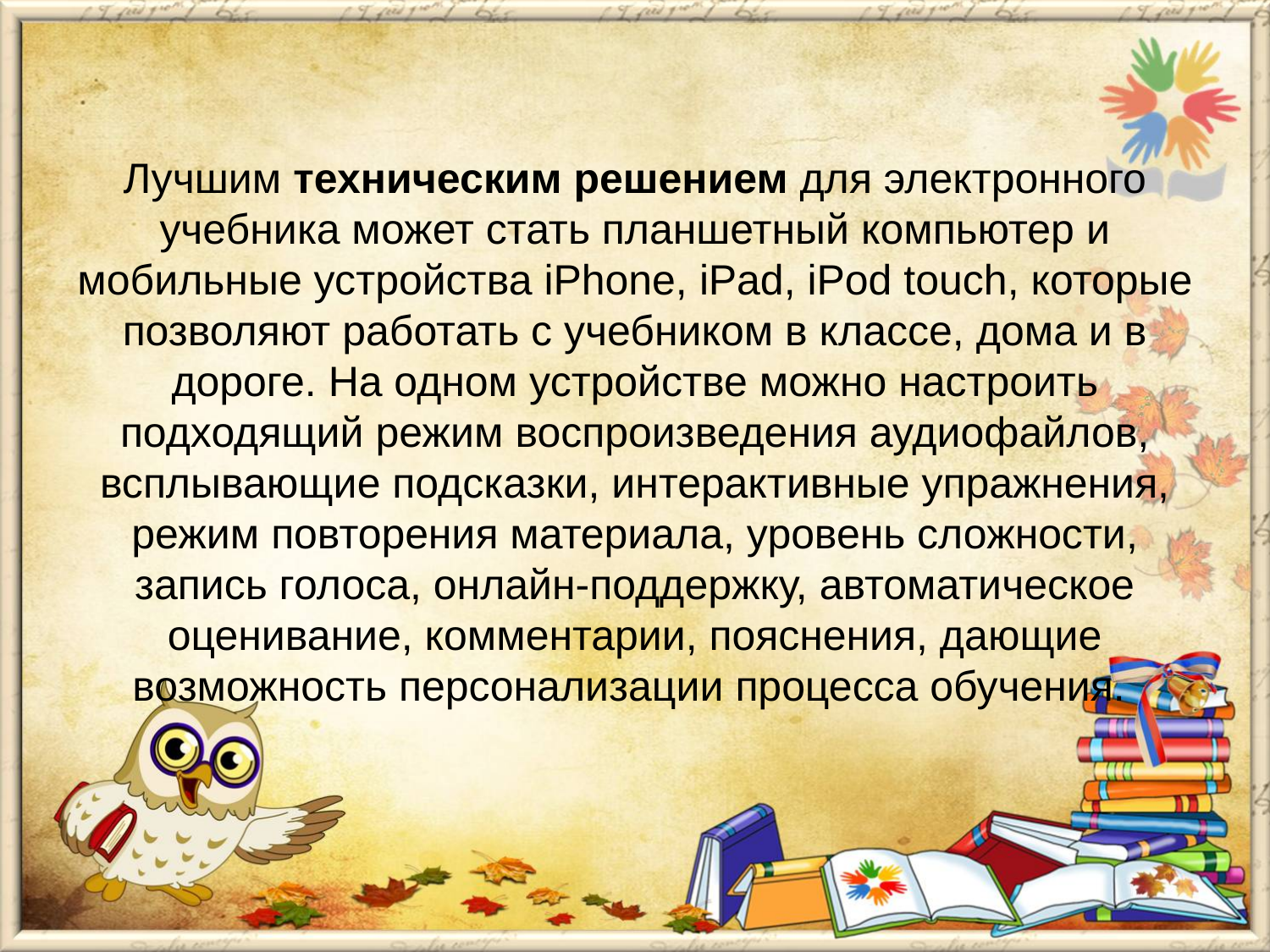

# Лучшим техническим решением для электронного учебника может стать планшетный компьютер и мобильные устройства iPhone, iPad, iPod touch, которые позволяют работать с учебником в классе, дома и в дороге. На одном устройстве можно настроить подходящий режим воспроизведения аудиофайлов, всплывающие подсказки, интерактивные упражнения, режим повторения материала, уровень сложности, запись голоса, онлайн-поддержку, автоматическое оценивание, комментарии, пояснения, дающие возможность персонализации процесса обучения.